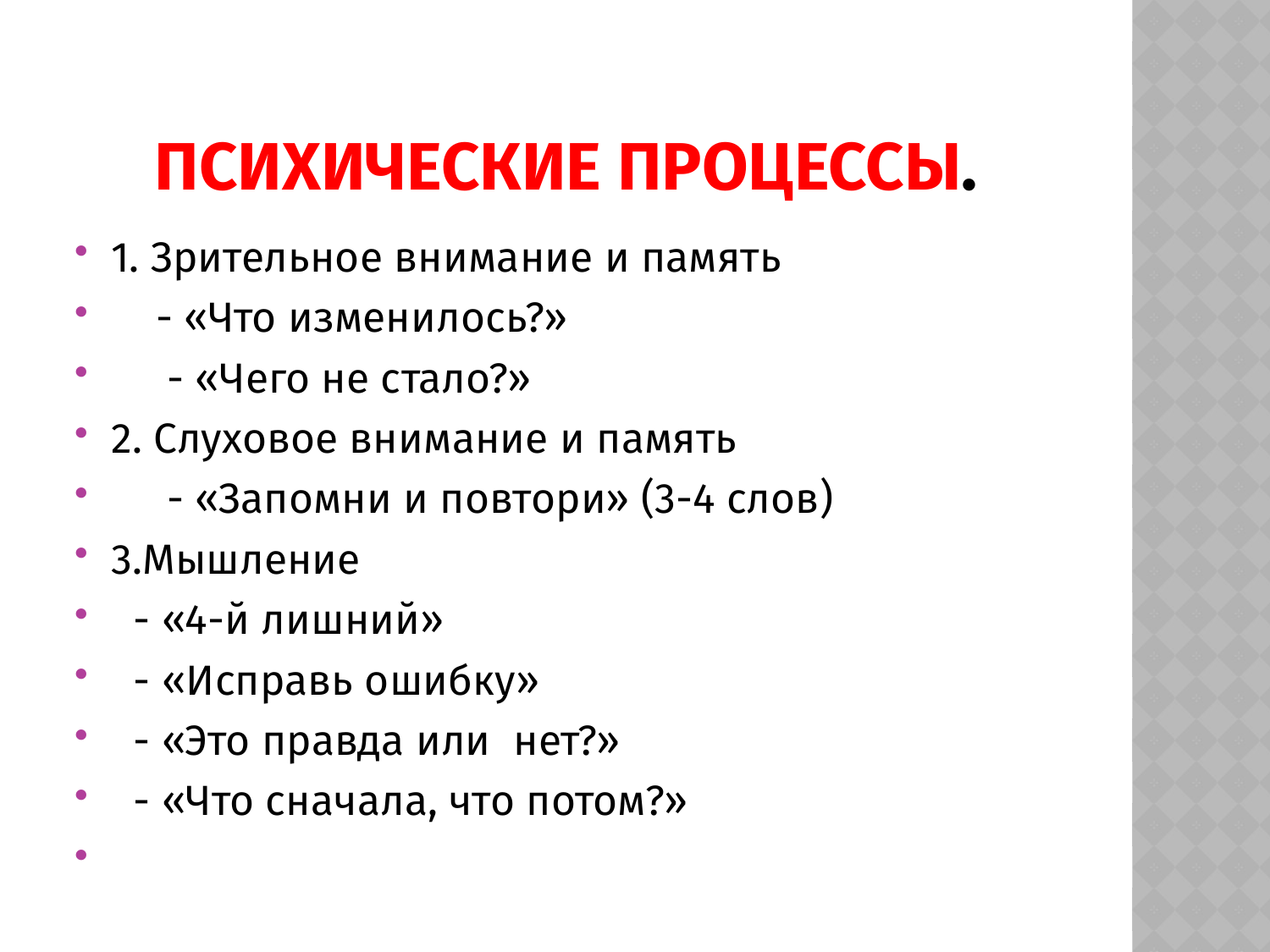

# Психические процессы.
1. Зрительное внимание и память
    - «Что изменилось?»
     - «Чего не стало?»
2. Слуховое внимание и память
     - «Запомни и повтори» (3-4 слов)
3.Мышление
  - «4-й лишний»
  - «Исправь ошибку»
  - «Это правда или  нет?»
  - «Что сначала, что потом?»